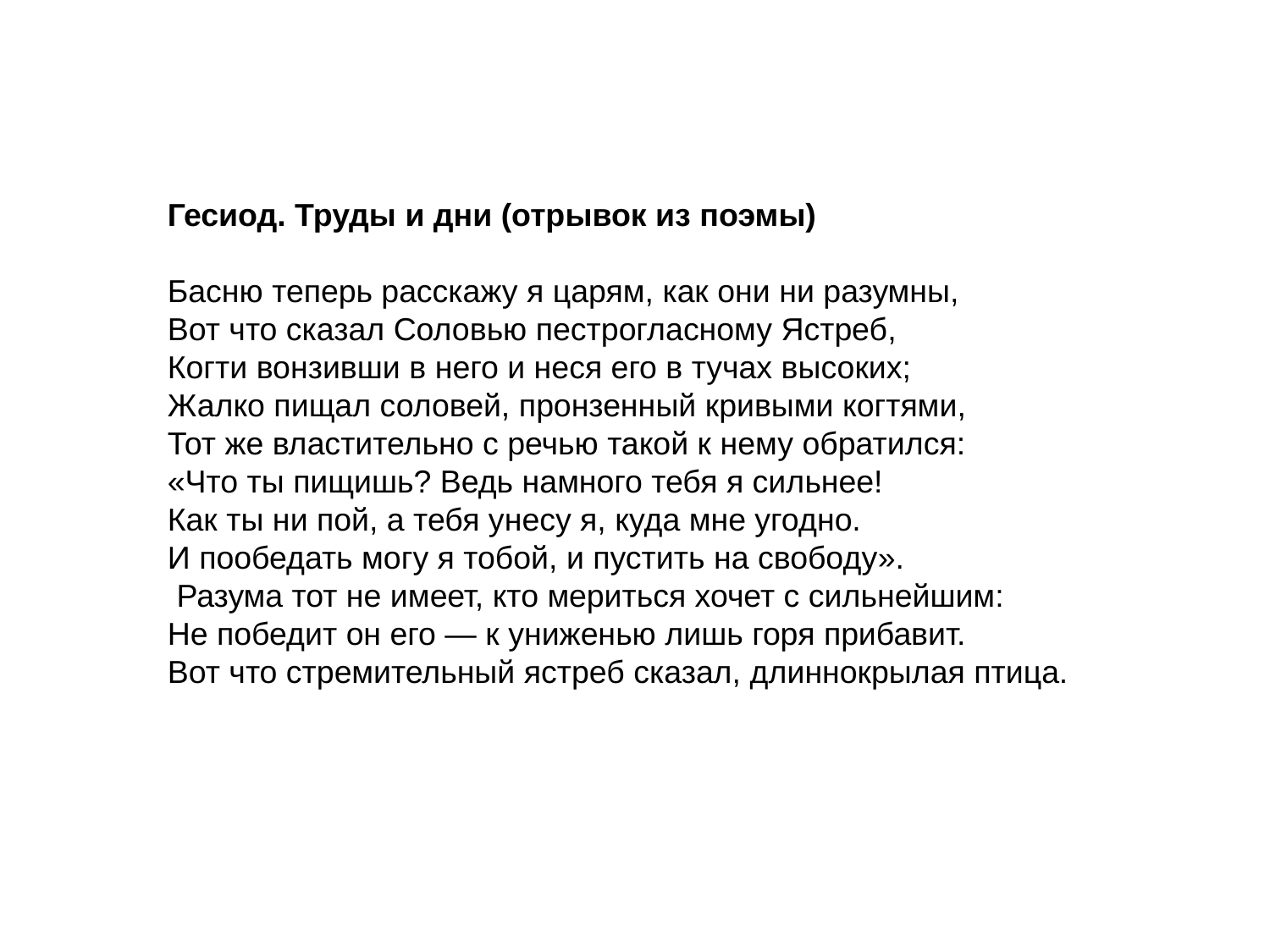

Гесиод. Труды и дни (отрывок из поэмы)

Басню теперь расскажу я царям, как они ни разумны,
Вот что сказал Соловью пестрогласному Ястреб,
Когти вонзивши в него и неся его в тучах высоких;
Жалко пищал соловей, пронзенный кривыми когтями,
Тот же властительно с речью такой к нему обратился:
«Что ты пищишь? Ведь намного тебя я сильнее!
Как ты ни пой, а тебя унесу я, куда мне угодно.
И пообедать могу я тобой, и пустить на свободу».
 Разума тот не имеет, кто мериться хочет с сильнейшим:
Не победит он его — к униженью лишь горя прибавит.
Вот что стремительный ястреб сказал, длиннокрылая птица.